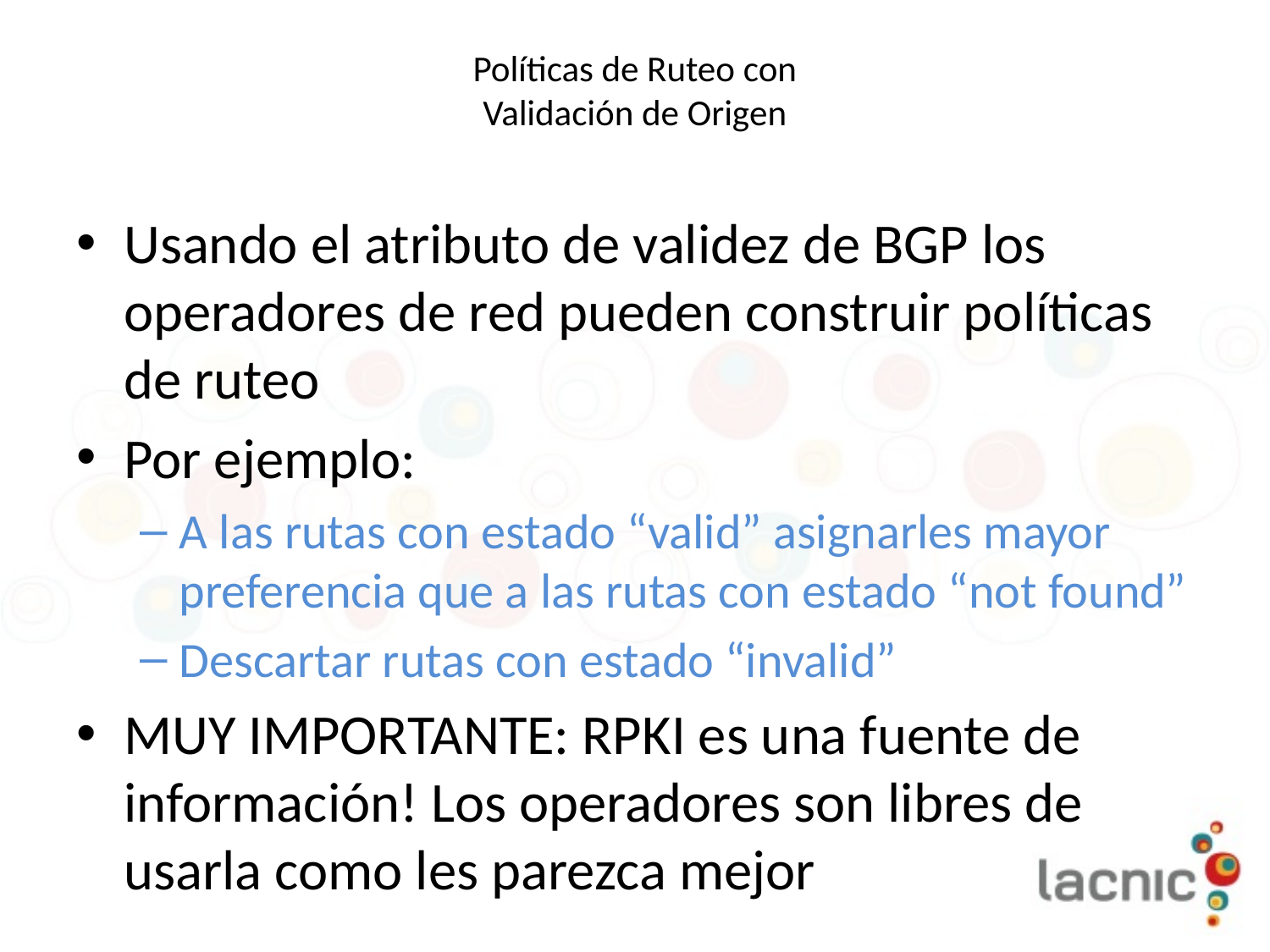

# Políticas de Ruteo con Validación de Origen
Usando el atributo de validez de BGP los operadores de red pueden construir políticas de ruteo
Por ejemplo:
A las rutas con estado “valid” asignarles mayor preferencia que a las rutas con estado “not found”
Descartar rutas con estado “invalid”
MUY IMPORTANTE: RPKI es una fuente de información! Los operadores son libres de usarla como les parezca mejor